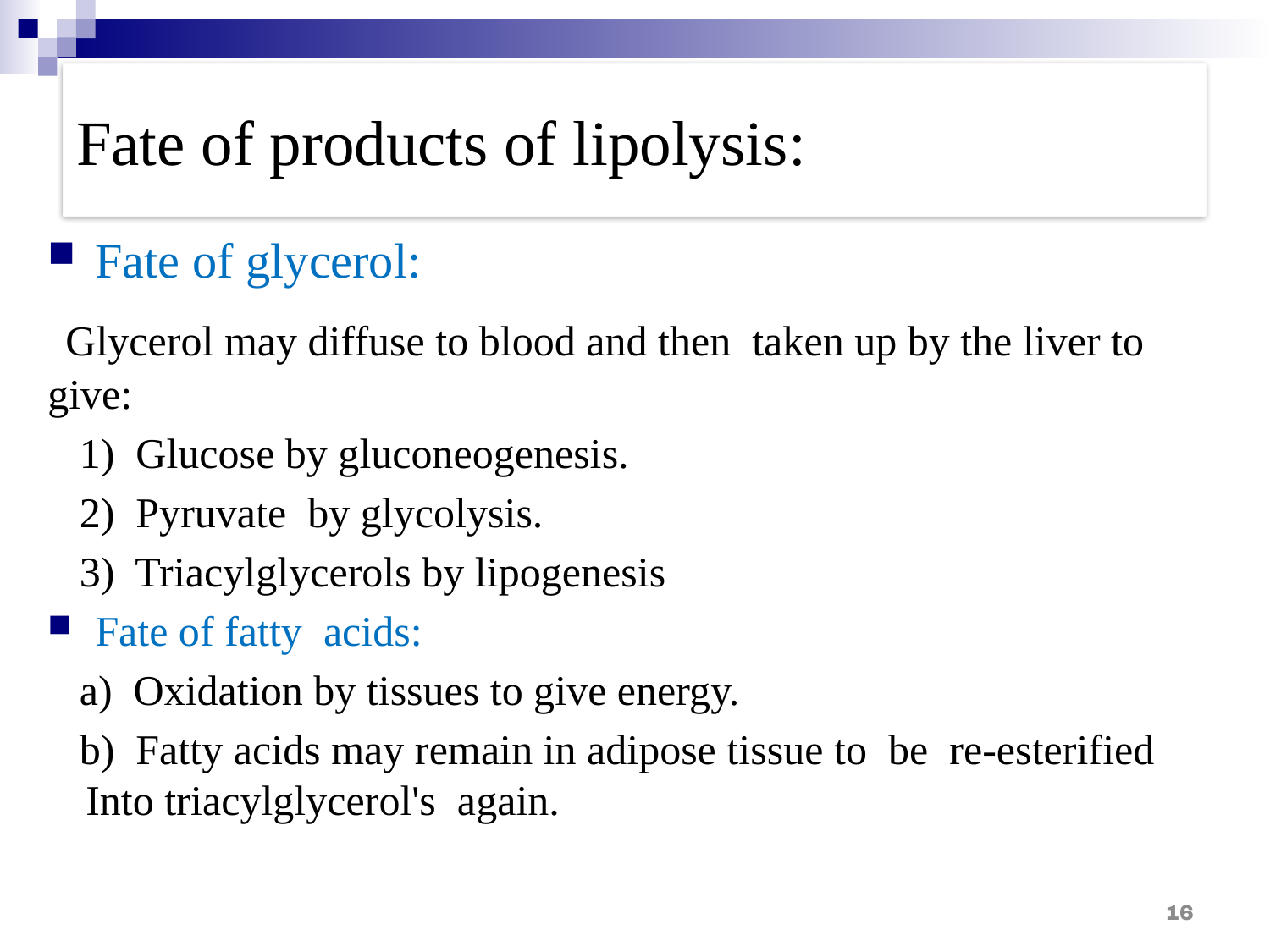

# Fate of products of lipolysis:
Fate of glycerol:
 Glycerol may diffuse to blood and then  taken up by the liver to give:
   1)  Glucose by gluconeogenesis.
   2)  Pyruvate  by glycolysis.
   3)  Triacylglycerols by lipogenesis
Fate of fatty  acids:
   a)  Oxidation by tissues to give energy.
   b)  Fatty acids may remain in adipose tissue to  be  re-esterified Into triacylglycerol's  again.

16